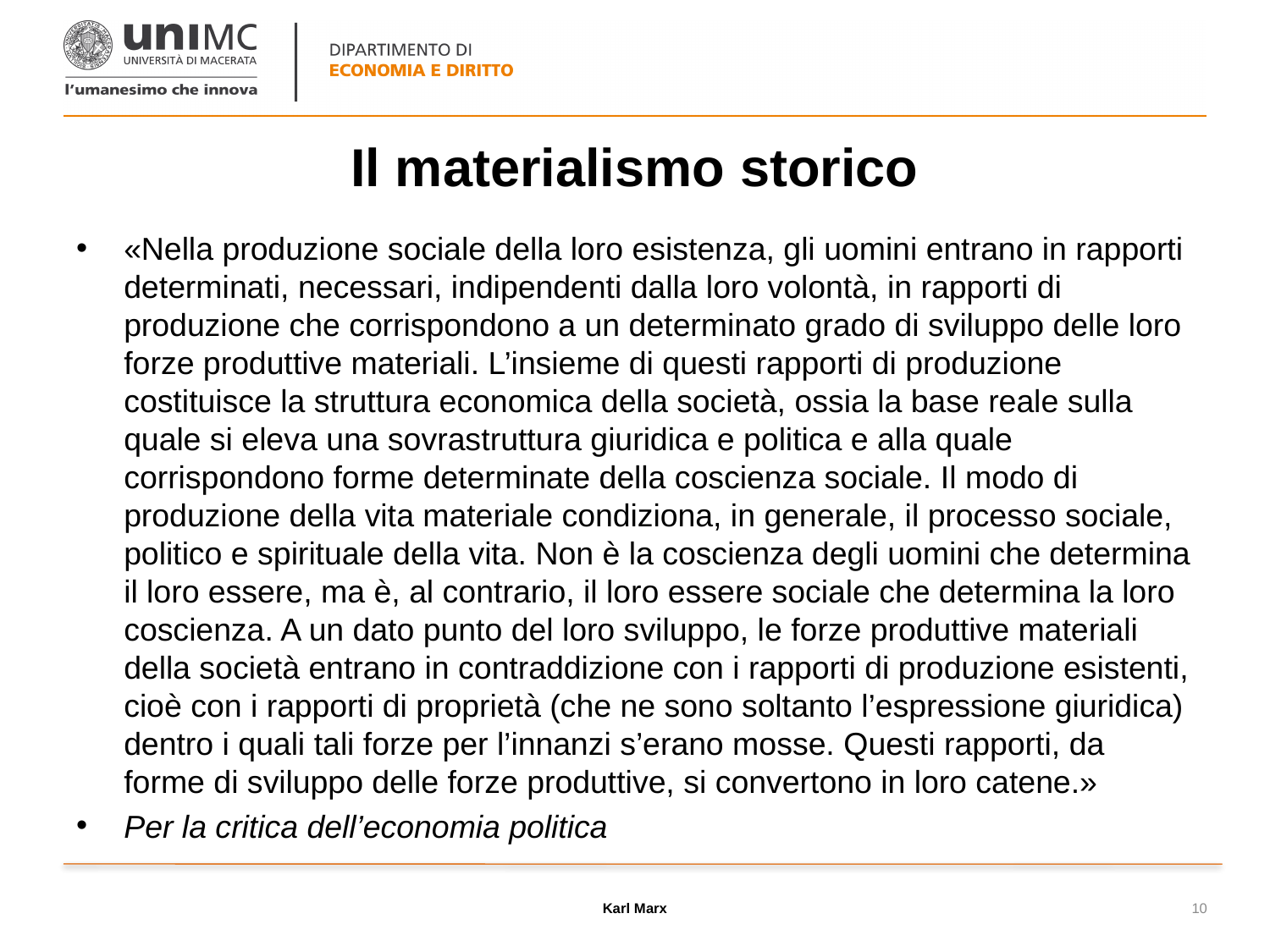

# Il materialismo storico
«Nella produzione sociale della loro esistenza, gli uomini entrano in rapporti determinati, necessari, indipendenti dalla loro volontà, in rapporti di produzione che corrispondono a un determinato grado di sviluppo delle loro forze produttive materiali. L’insieme di questi rapporti di produzione costituisce la struttura economica della società, ossia la base reale sulla quale si eleva una sovrastruttura giuridica e politica e alla quale corrispondono forme determinate della coscienza sociale. Il modo di produzione della vita materiale condiziona, in generale, il processo sociale, politico e spirituale della vita. Non è la coscienza degli uomini che determina il loro essere, ma è, al contrario, il loro essere sociale che determina la loro coscienza. A un dato punto del loro sviluppo, le forze produttive materiali della società entrano in contraddizione con i rapporti di produzione esistenti, cioè con i rapporti di proprietà (che ne sono soltanto l’espressione giuridica) dentro i quali tali forze per l’innanzi s’erano mosse. Questi rapporti, da forme di sviluppo delle forze produttive, si convertono in loro catene.»
Per la critica dell’economia politica
Karl Marx
10